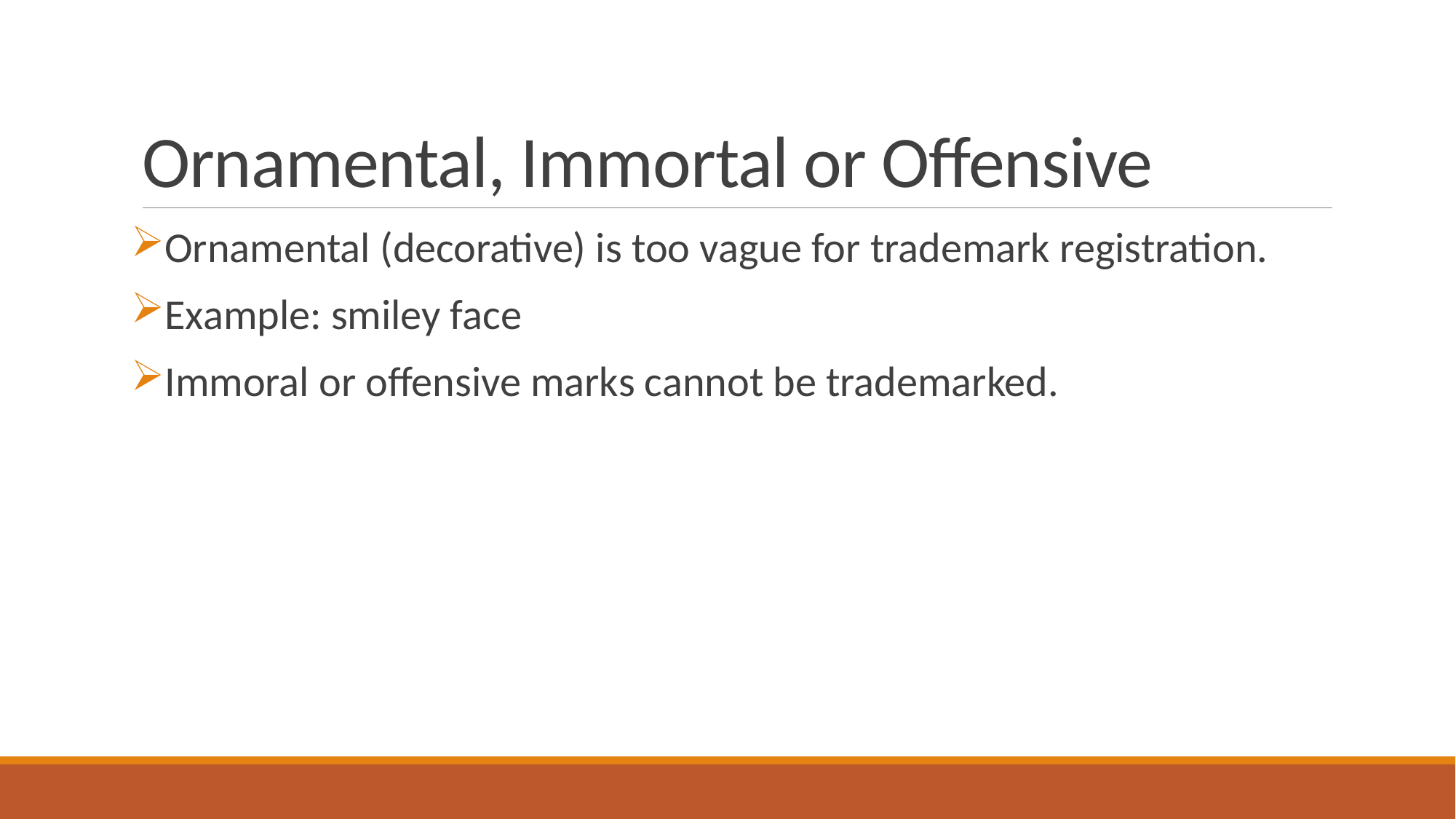

# Ornamental, Immortal or Offensive
Ornamental (decorative) is too vague for trademark registration.
Example: smiley face
Immoral or offensive marks cannot be trademarked.